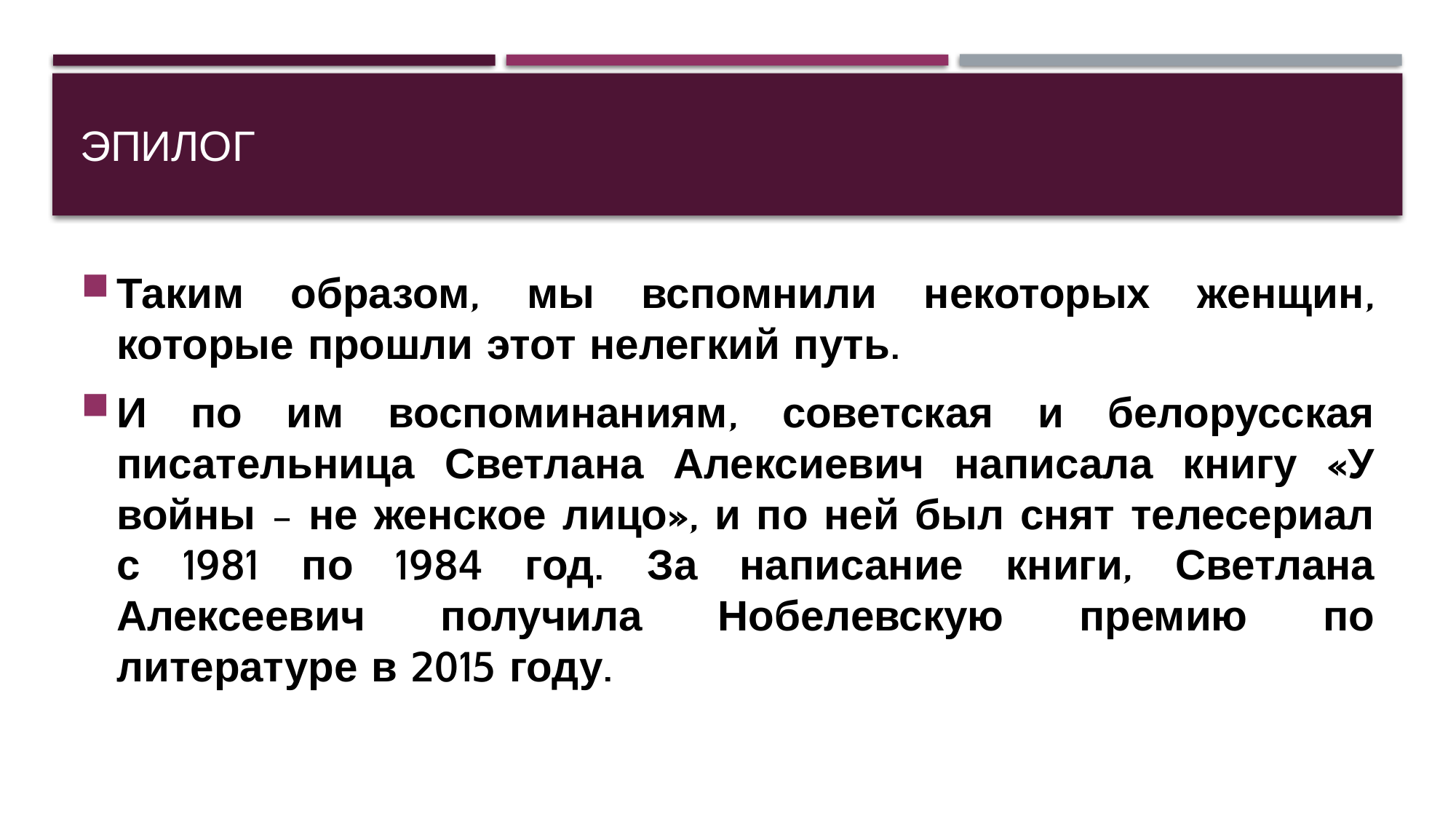

# Эпилог
Таким образом, мы вспомнили некоторых женщин, которые прошли этот нелегкий путь.
И по им воспоминаниям, советская и белорусская писательница Светлана Алексиевич написала книгу «У войны – не женское лицо», и по ней был снят телесериал с 1981 по 1984 год. За написание книги, Светлана Алексеевич получила Нобелевскую премию по литературе в 2015 году.